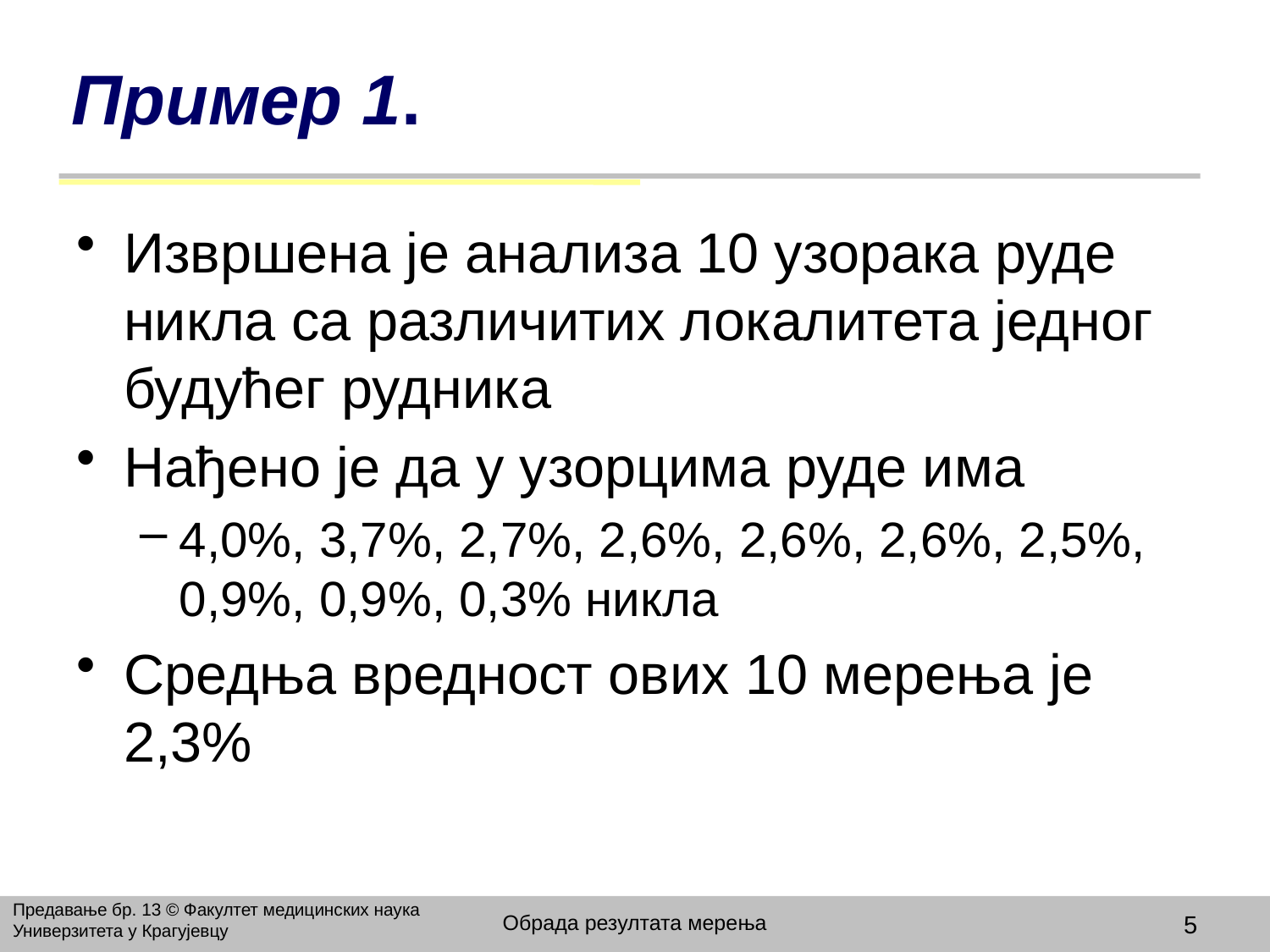

# Пример 1.
Извршена је анализа 10 узорака руде никла са различитих локалитета једног будућег рудника
Нађено је да у узорцима руде има
4,0%, 3,7%, 2,7%, 2,6%, 2,6%, 2,6%, 2,5%, 0,9%, 0,9%, 0,3% никла
Средња вредност ових 10 мерења је 2,3%
Предавање бр. 13 © Факултет медицинских наука Универзитета у Крагујевцу
Обрада резултата мерења
5